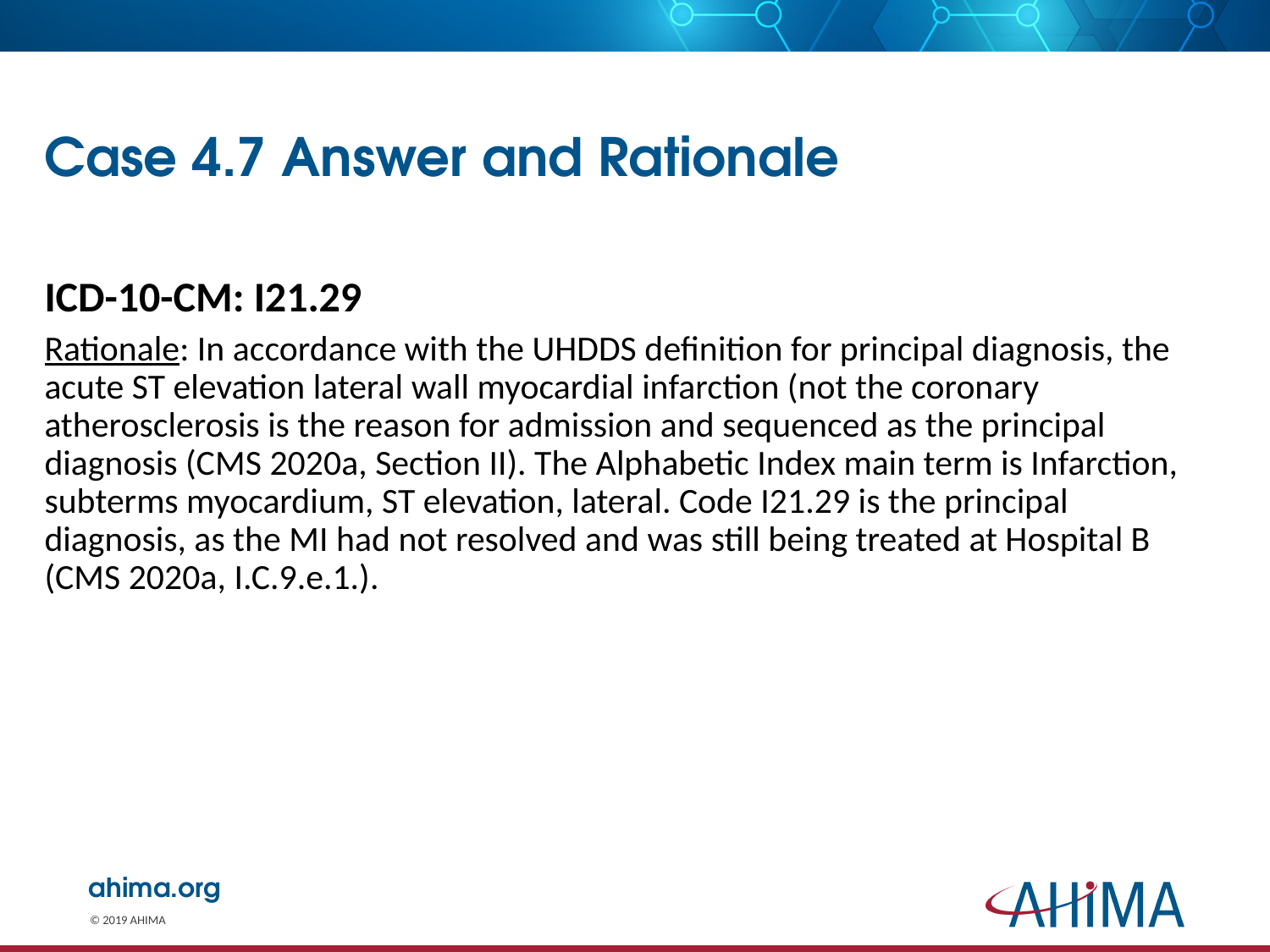

# Case 4.7 Answer and Rationale

ICD-10-CM: I21.29
Rationale: In accordance with the UHDDS definition for principal diagnosis, the acute ST elevation lateral wall myocardial infarction (not the coronary atherosclerosis is the reason for admission and sequenced as the principal diagnosis (CMS 2020a, Section II). The Alphabetic Index main term is Infarction, subterms myocardium, ST elevation, lateral. Code I21.29 is the principal diagnosis, as the MI had not resolved and was still being treated at Hospital B (CMS 2020a, I.C.9.e.1.).